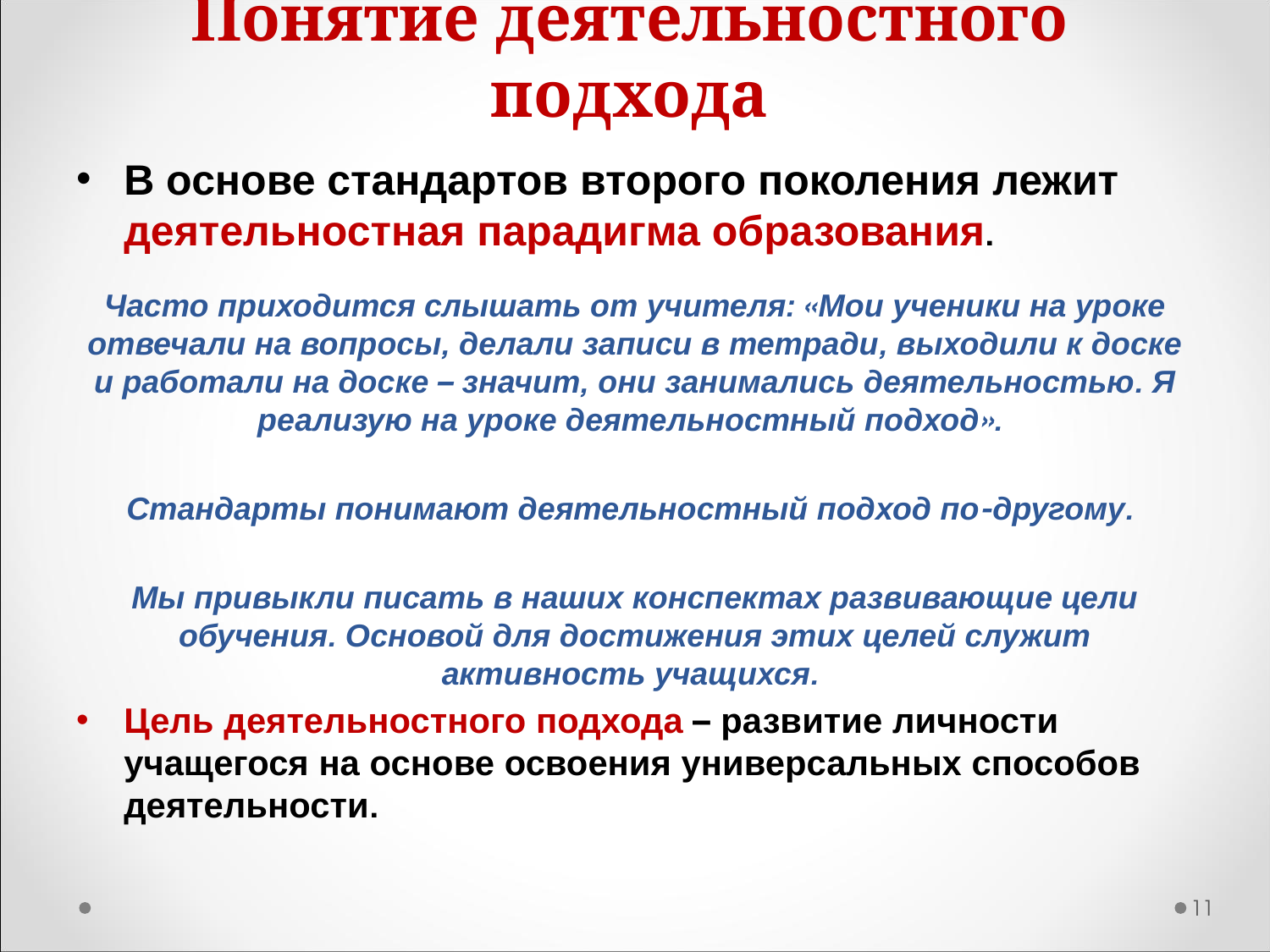

# Понятие деятельностного подхода
В основе стандартов второго поколения лежит деятельностная парадигма образования.

Часто приходится слышать от учителя: «Мои ученики на уроке отвечали на вопросы, делали записи в тетради, выходили к доске и работали на доске – значит, они занимались деятельностью. Я реализую на уроке деятельностный подход».

Стандарты понимают деятельностный подход по-другому.

Мы привыкли писать в наших конспектах развивающие цели обучения. Основой для достижения этих целей служит активность учащихся.
Цель деятельностного подхода – развитие личности учащегося на основе освоения универсальных способов деятельности.

11